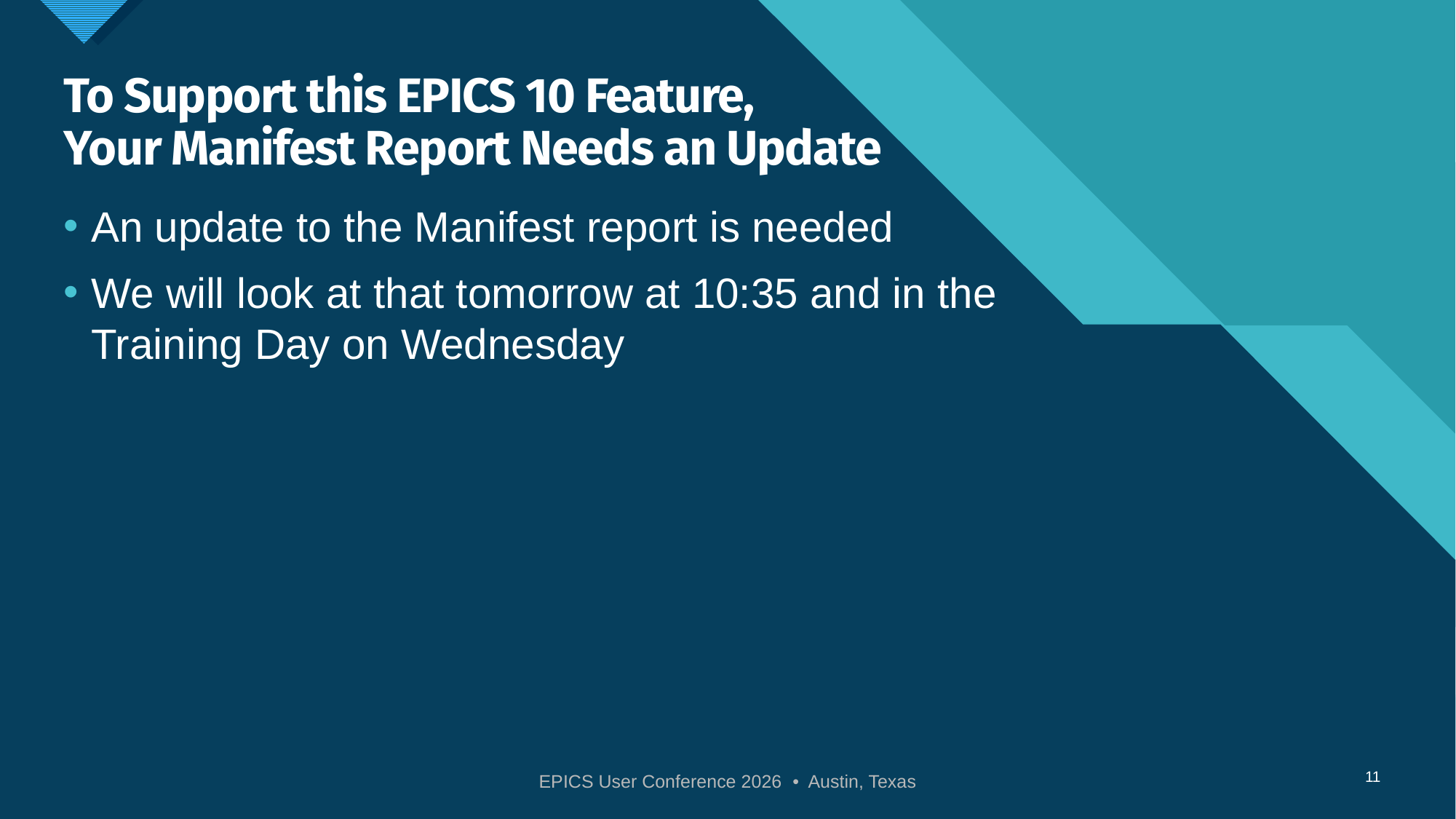

# To Support this EPICS 10 Feature, Your Manifest Report Needs an Update
An update to the Manifest report is needed
We will look at that tomorrow at 10:35 and in the Training Day on Wednesday
11
EPICS User Conference 2026  •  Austin, Texas